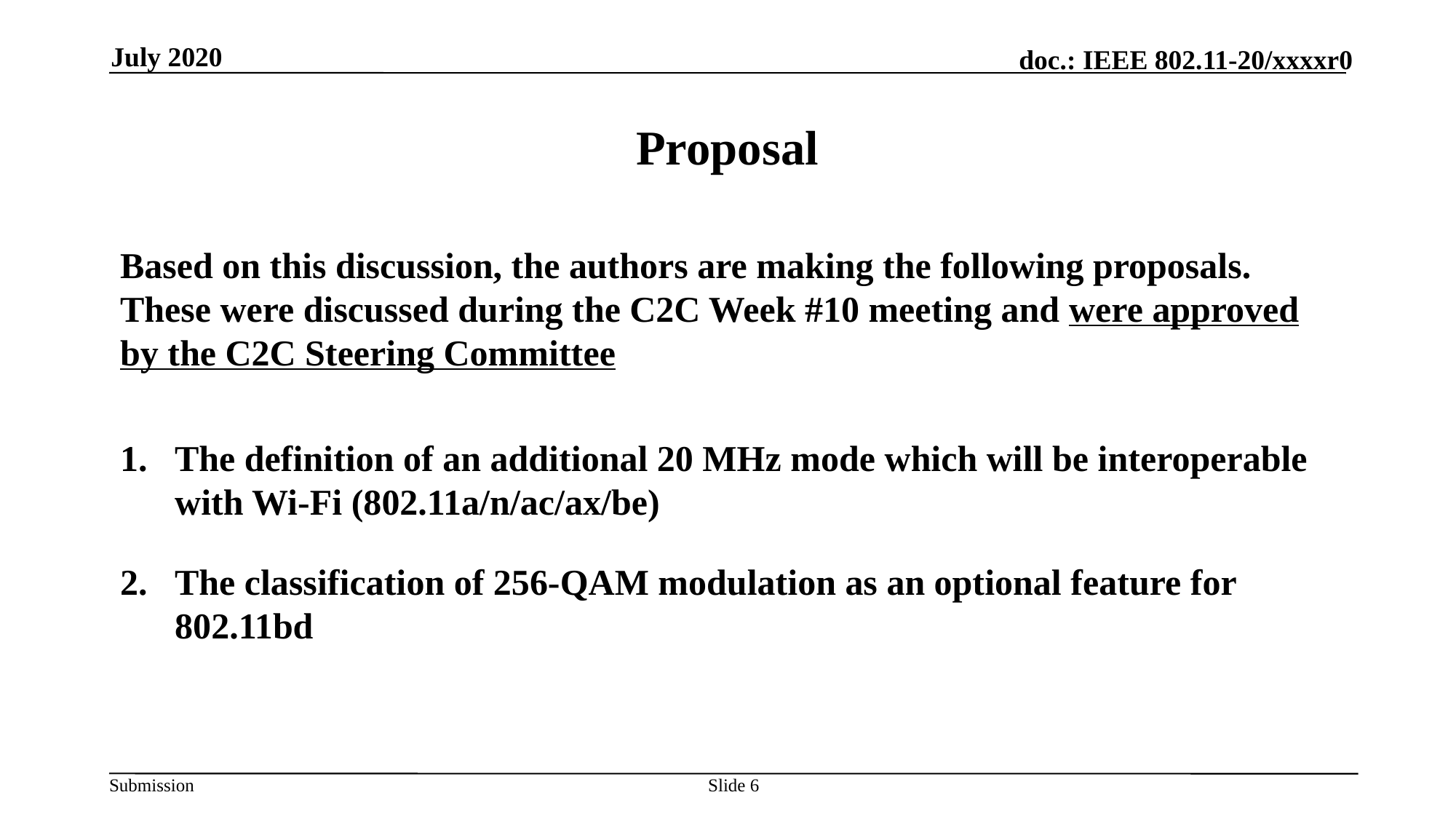

July 2020
# Proposal
Based on this discussion, the authors are making the following proposals. These were discussed during the C2C Week #10 meeting and were approved by the C2C Steering Committee

The definition of an additional 20 MHz mode which will be interoperable with Wi-Fi (802.11a/n/ac/ax/be)
The classification of 256-QAM modulation as an optional feature for 802.11bd
Slide 6